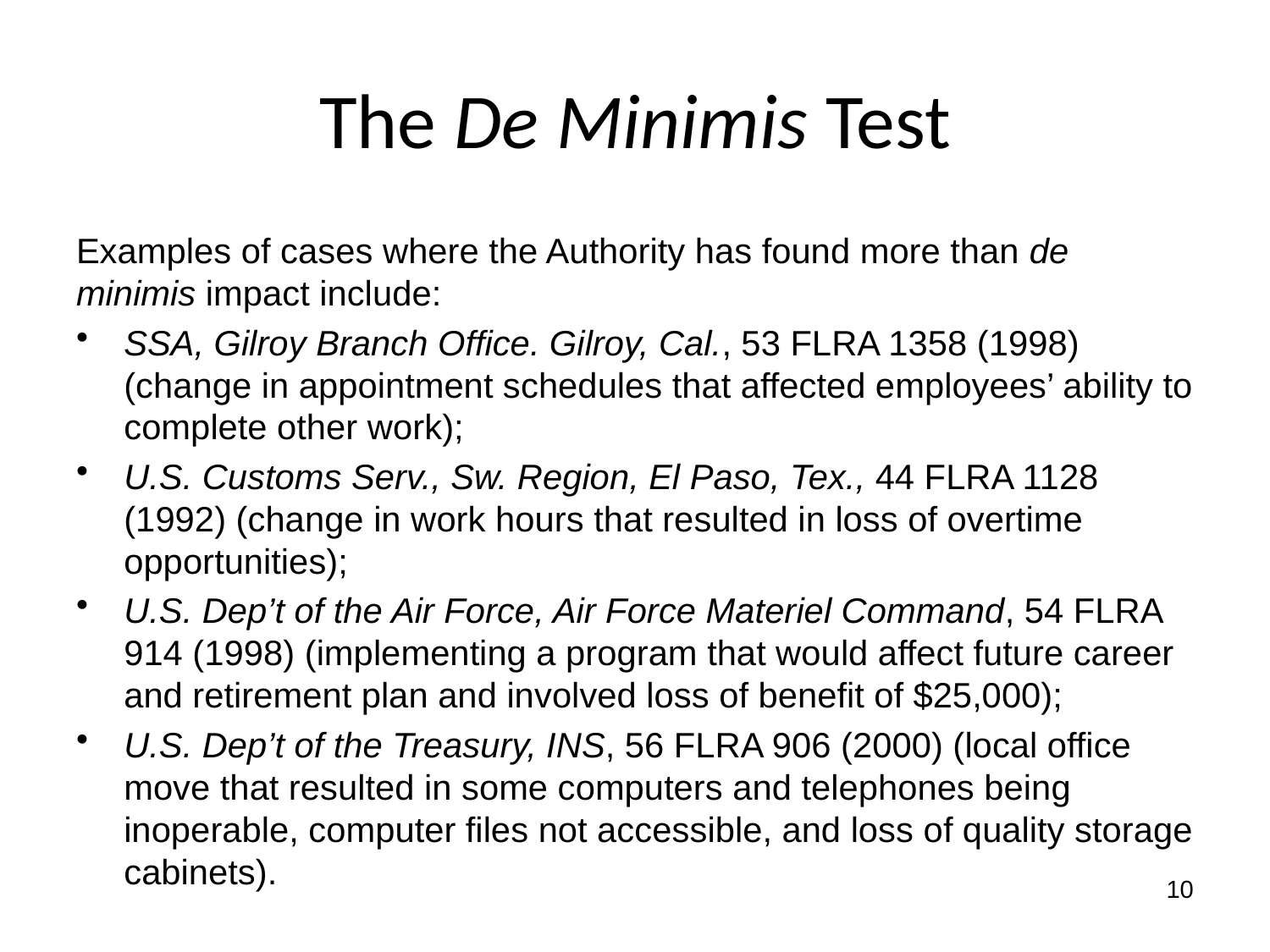

# The De Minimis Test
Examples of cases where the Authority has found more than de minimis impact include:
SSA, Gilroy Branch Office. Gilroy, Cal., 53 FLRA 1358 (1998) (change in appointment schedules that affected employees’ ability to complete other work);
U.S. Customs Serv., Sw. Region, El Paso, Tex., 44 FLRA 1128 (1992) (change in work hours that resulted in loss of overtime opportunities);
U.S. Dep’t of the Air Force, Air Force Materiel Command, 54 FLRA 914 (1998) (implementing a program that would affect future career and retirement plan and involved loss of benefit of $25,000);
U.S. Dep’t of the Treasury, INS, 56 FLRA 906 (2000) (local office move that resulted in some computers and telephones being inoperable, computer files not accessible, and loss of quality storage cabinets).

10